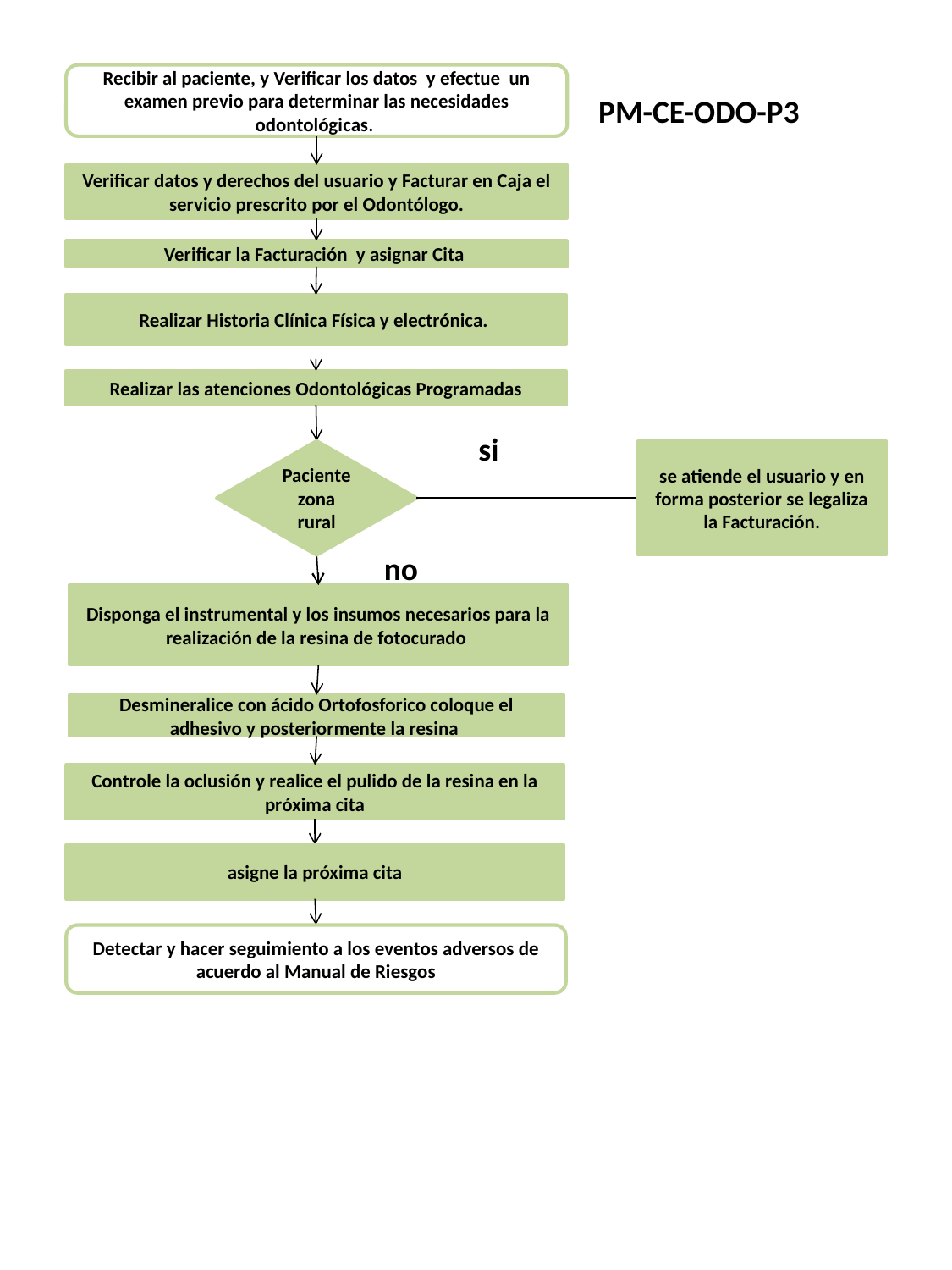

Recibir al paciente, y Verificar los datos  y efectue  un examen previo para determinar las necesidades odontológicas.
PM-CE-ODO-P3
Verificar datos y derechos del usuario y Facturar en Caja el servicio prescrito por el Odontólogo.
Verificar la Facturación  y asignar Cita
Realizar Historia Clínica Física y electrónica.
Realizar las atenciones Odontológicas Programadas
si
Paciente zona rural
se atiende el usuario y en forma posterior se legaliza la Facturación.
no
Disponga el instrumental y los insumos necesarios para la realización de la resina de fotocurado
Desmineralice con ácido Ortofosforico coloque el adhesivo y posteriormente la resina
Controle la oclusión y realice el pulido de la resina en la próxima cita
asigne la próxima cita
Detectar y hacer seguimiento a los eventos adversos de acuerdo al Manual de Riesgos